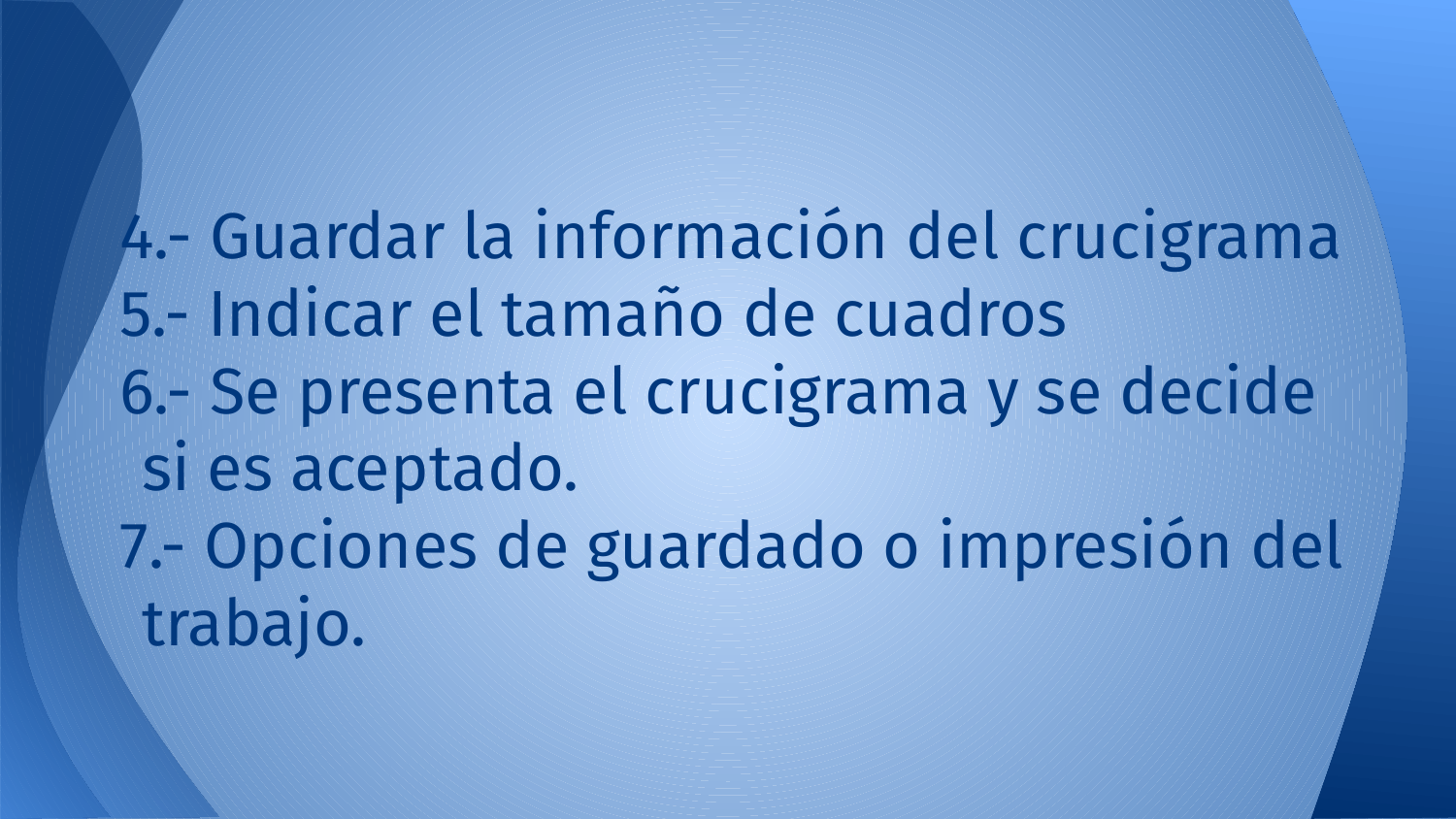

4.- Guardar la información del crucigrama
5.- Indicar el tamaño de cuadros
6.- Se presenta el crucigrama y se decide si es aceptado.
7.- Opciones de guardado o impresión del trabajo.